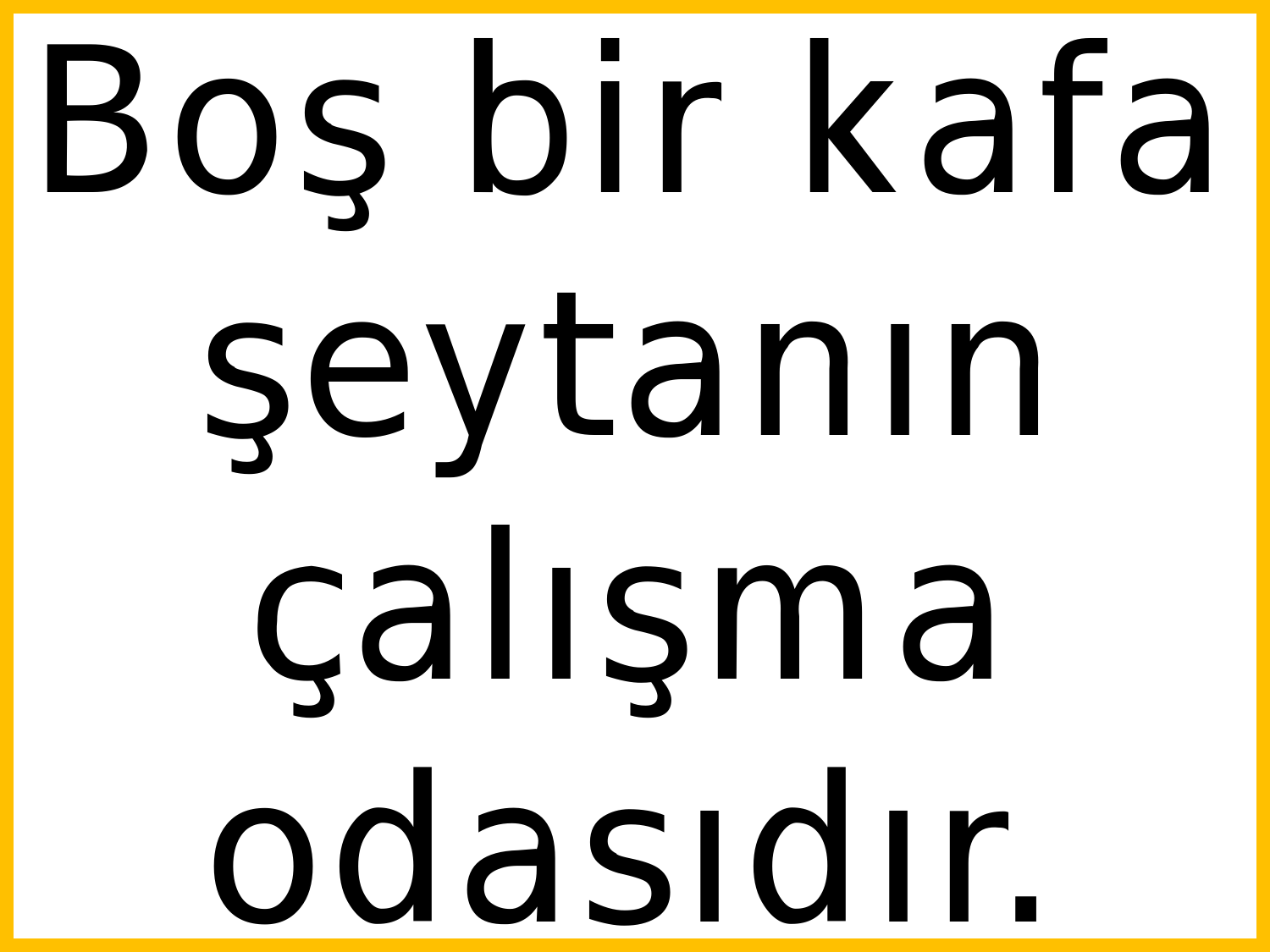

# Boş bir kafa şeytanın çalışma odasıdır.